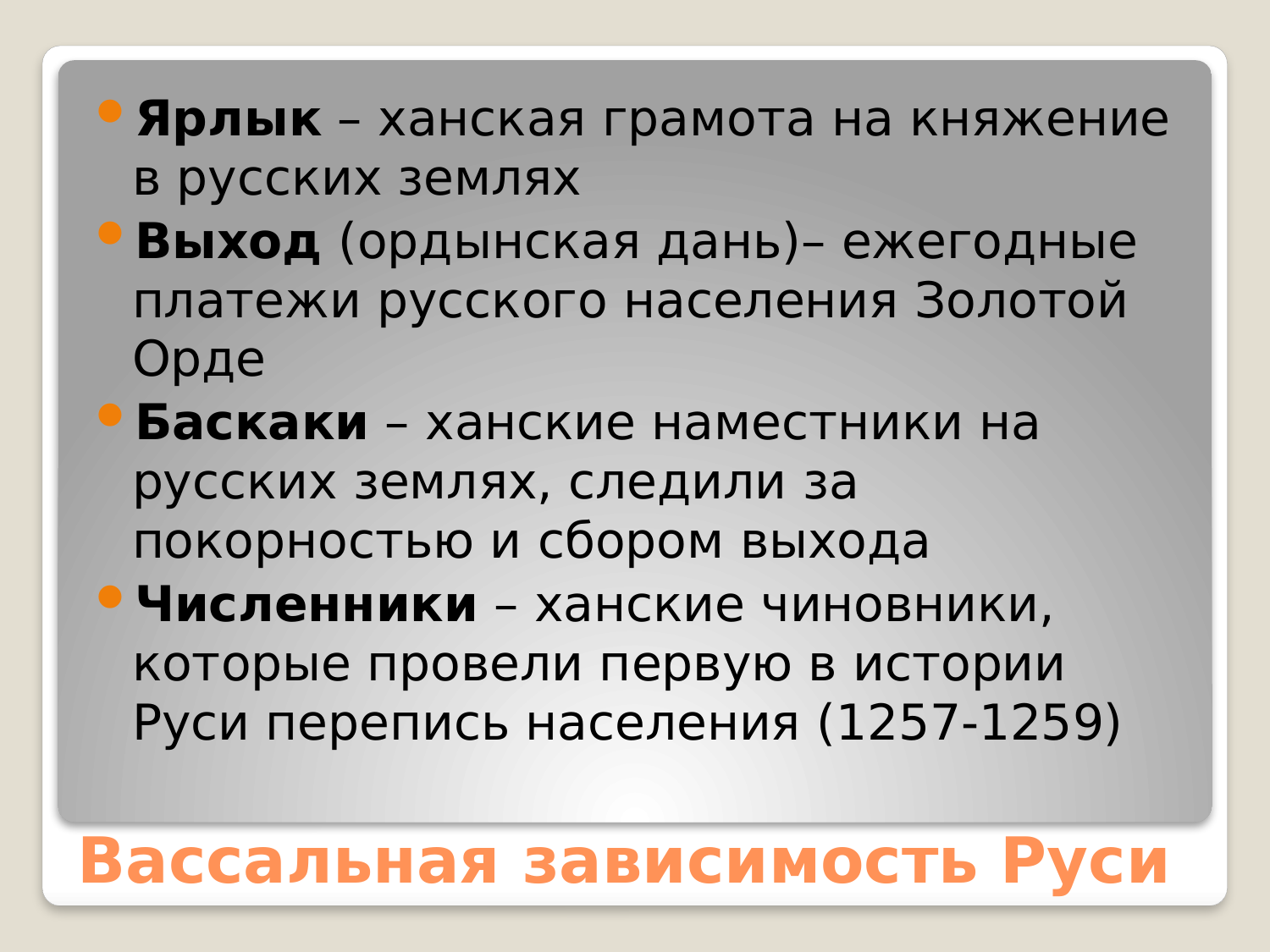

Ярлык – ханская грамота на княжение в русских землях
Выход (ордынская дань)– ежегодные платежи русского населения Золотой Орде
Баскаки – ханские наместники на русских землях, следили за покорностью и сбором выхода
Численники – ханские чиновники, которые провели первую в истории Руси перепись населения (1257-1259)
# Вассальная зависимость Руси